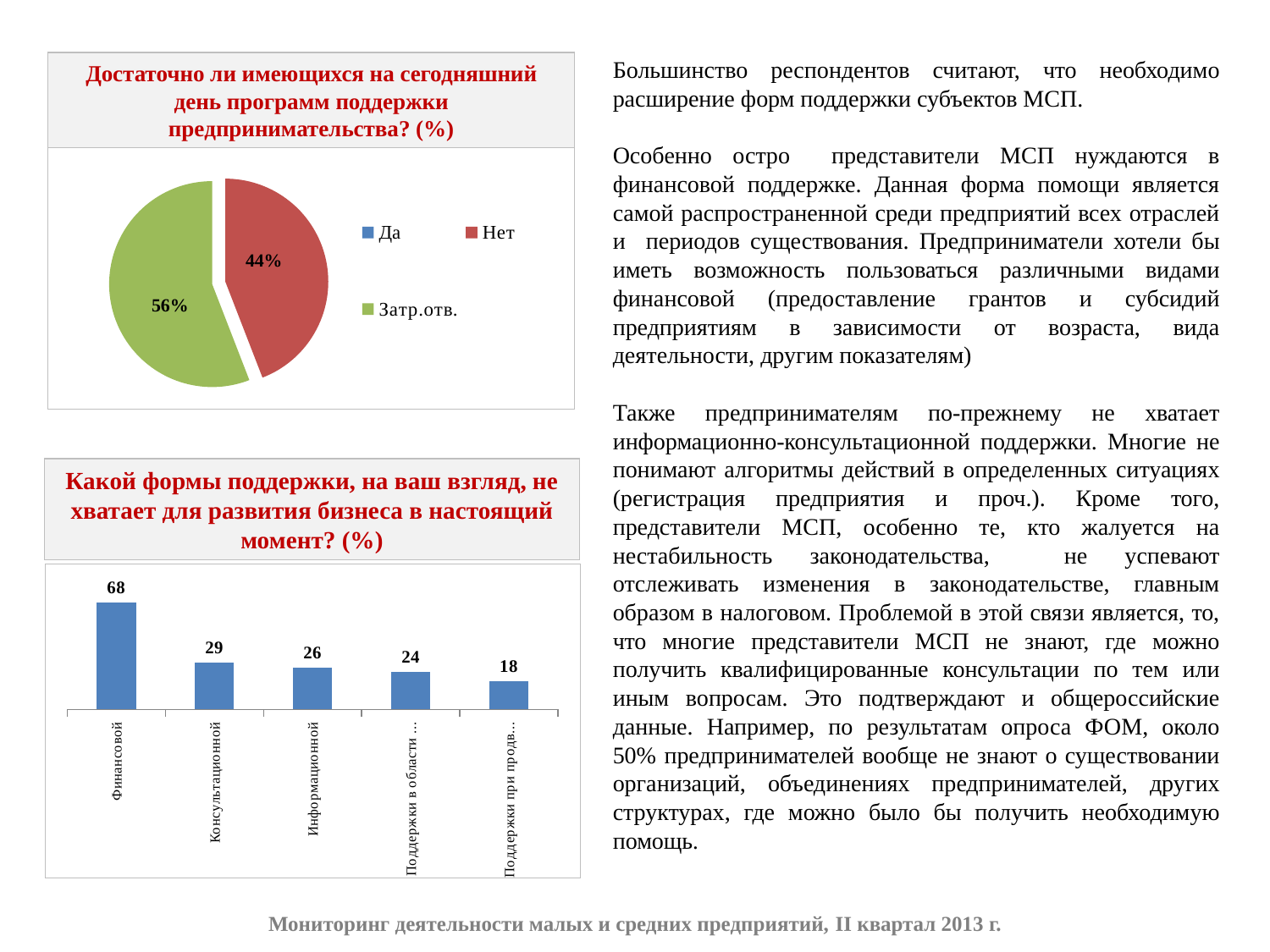

Большинство респондентов считают, что необходимо расширение форм поддержки субъектов МСП.

Особенно остро  представители МСП нуждаются в финансовой поддержке. Данная форма помощи является самой распространенной среди предприятий всех отраслей и  периодов существования. Предприниматели хотели бы иметь возможность пользоваться различными видами финансовой (предоставление грантов и субсидий предприятиям в зависимости от возраста, вида деятельности, другим показателям)

Также предпринимателям по-прежнему не хватает информационно-консультационной поддержки. Многие не понимают алгоритмы действий в определенных ситуациях (регистрация предприятия и проч.). Кроме того, представители МСП, особенно те, кто жалуется на нестабильность законодательства,  не успевают отслеживать изменения в законодательстве, главным образом в налоговом. Проблемой в этой связи является, то, что многие представители МСП не знают, где можно получить квалифицированные консультации по тем или иным вопросам. Это подтверждают и общероссийские данные. Например, по результатам опроса ФОМ, около 50% предпринимателей вообще не знают о существовании организаций, объединениях предпринимателей, других структурах, где можно было бы получить необходимую помощь.
Достаточно ли имеющихся на сегодняшний день программ поддержки предпринимательства? (%)

### Chart

| Category |  |
|---|---|
| Да | 0.0 |
| Нет | 44.12 |
| Затр.отв. | 55.88 |
Какой формы поддержки, на ваш взгляд, не хватает для развития бизнеса в настоящий момент? (%)

### Chart

| Category |  |
|---|---|
| Финансовой | 67.65 |
| Консультационной | 29.41 |
| Информационной | 26.47 |
| Поддержки в области обучения и переподготовки кадров | 23.53 |
| Поддержки при продвижении продукции на межрегиональные и международные рынки | 17.65 |
Мониторинг деятельности малых и средних предприятий, II квартал 2013 г.